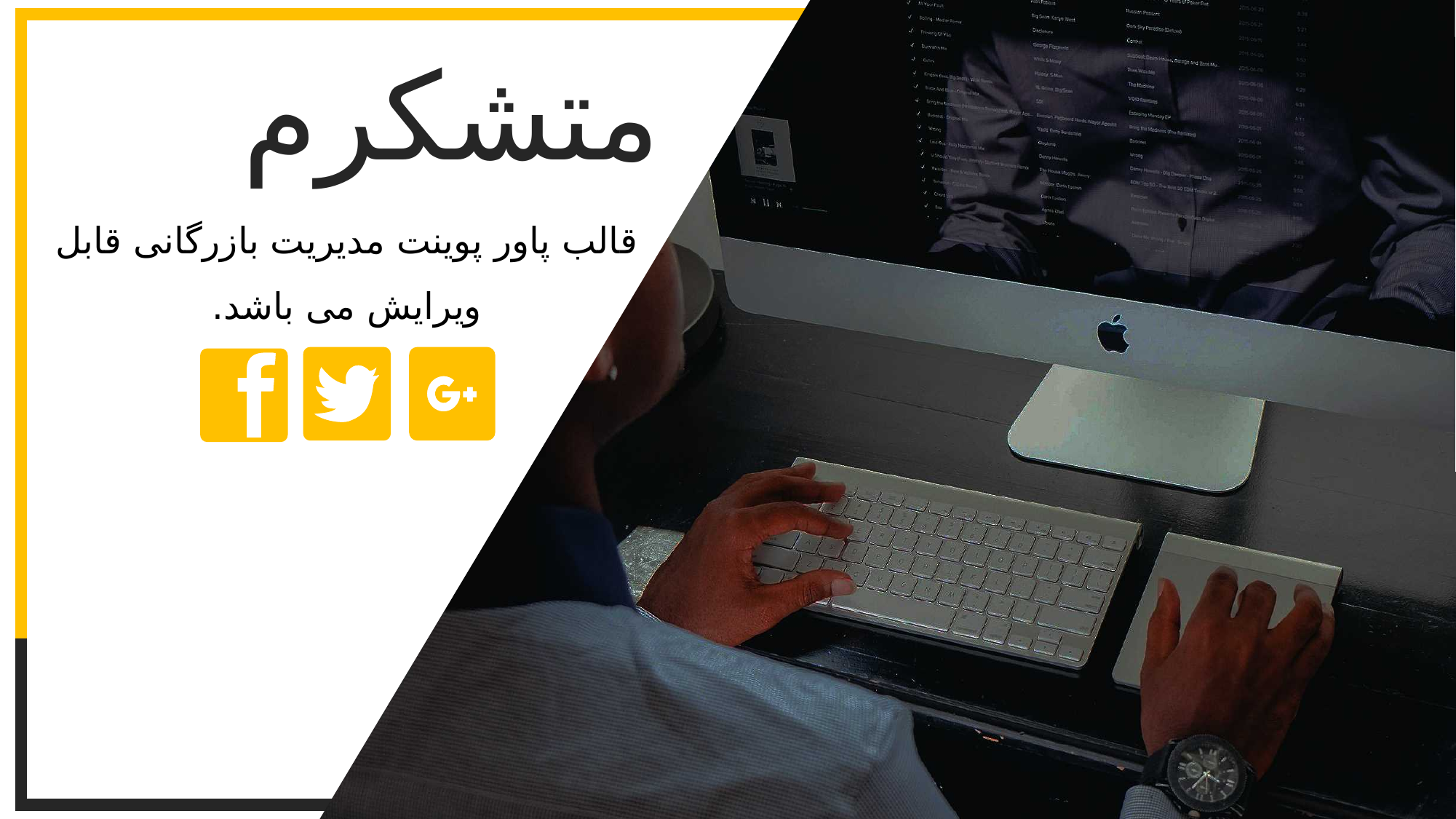

متشکرم
قالب پاور پوینت مدیریت بازرگانی قابل ویرایش می باشد.